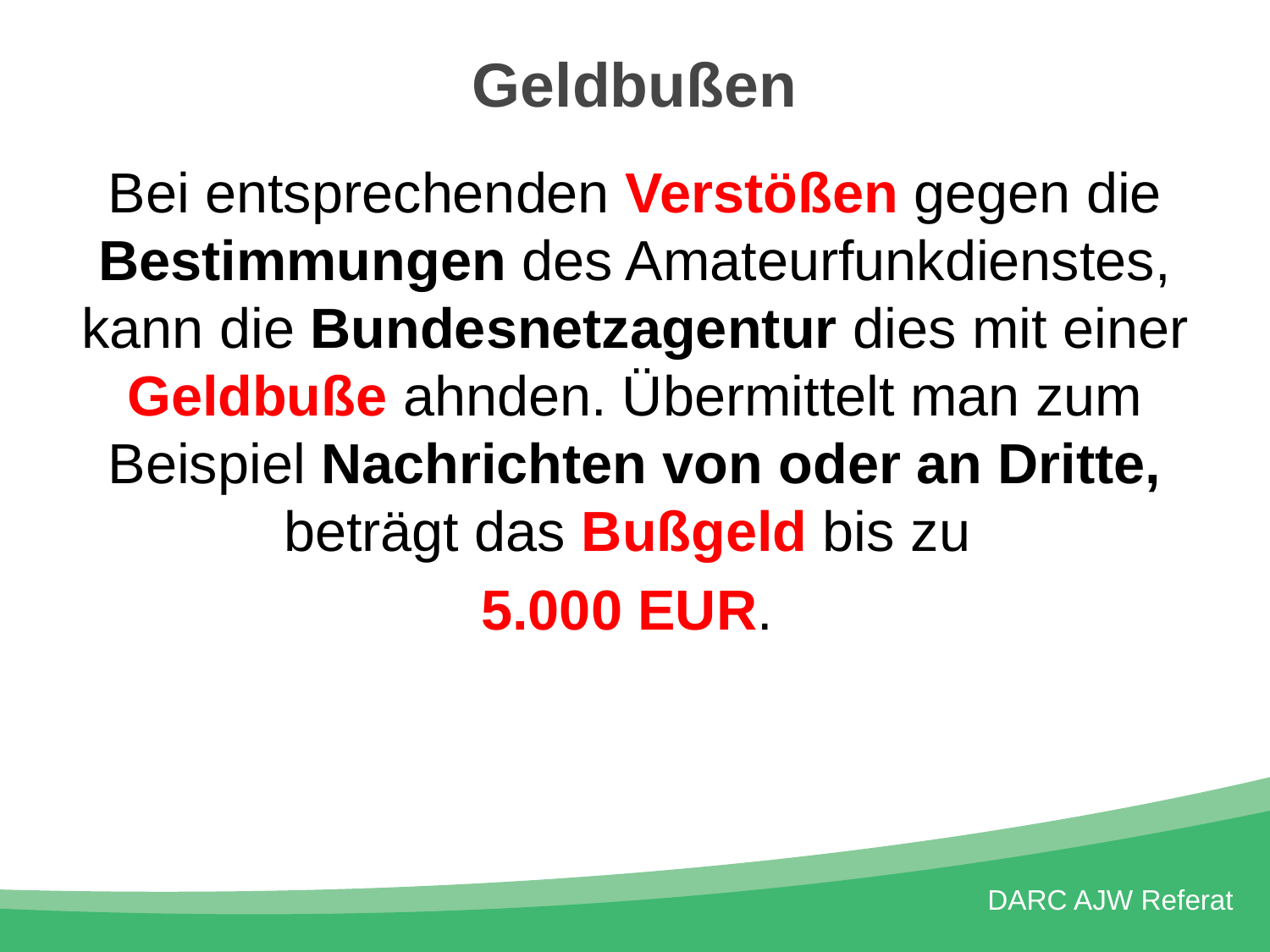

# Geldbußen
Bei entsprechenden Verstößen gegen die Bestimmungen des Amateurfunkdienstes, kann die Bundesnetzagentur dies mit einer Geldbuße ahnden. Übermittelt man zum Beispiel Nachrichten von oder an Dritte, beträgt das Bußgeld bis zu
5.000 EUR.